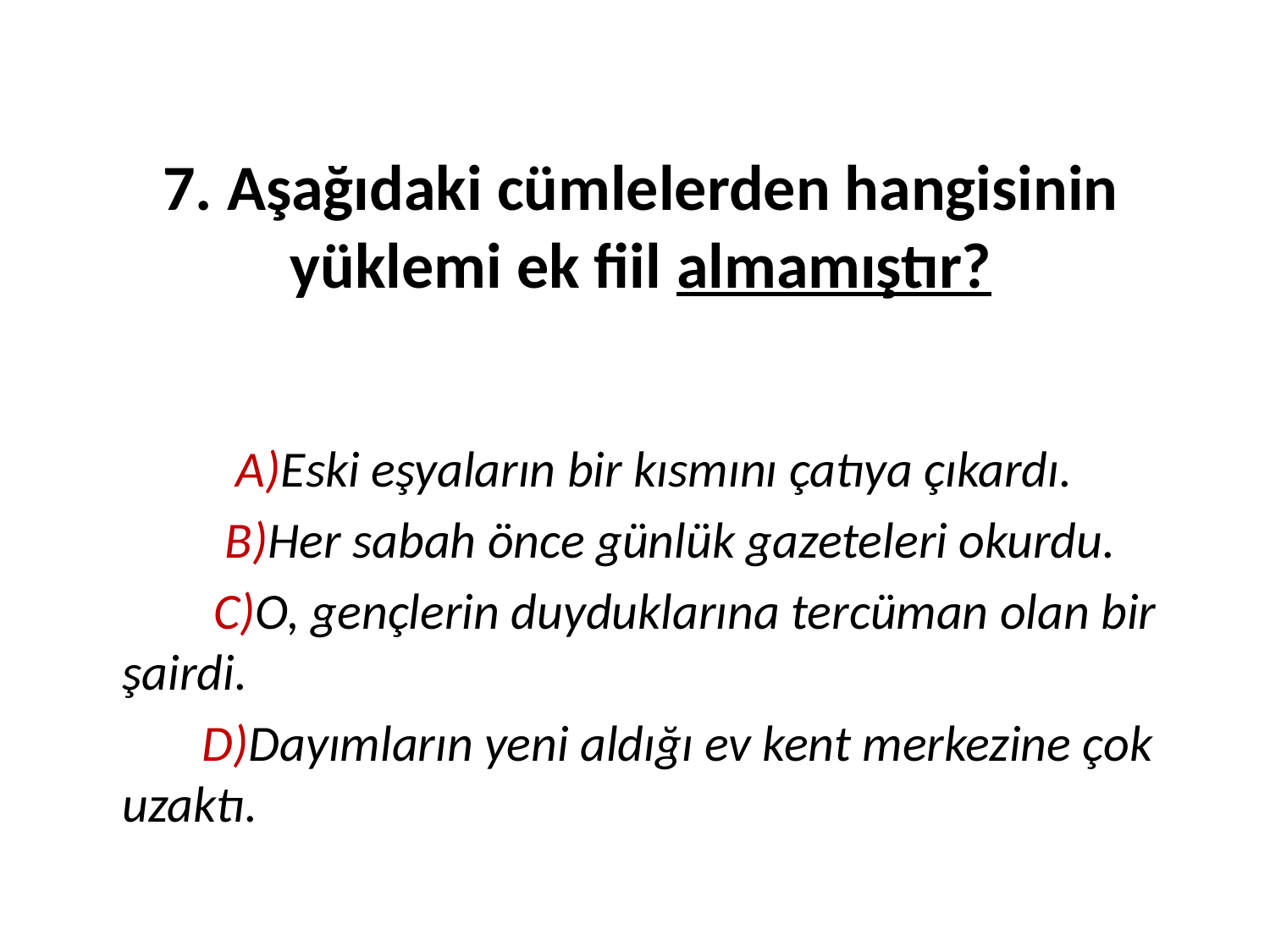

# 7. Aşağıdaki cümlelerden hangisinin yüklemi ek fiil almamıştır?

              A)Eski eşyaların bir kısmını çatıya çıkardı.
             B)Her sabah önce günlük gazeteleri okurdu.
            C)O, gençlerin duyduklarına tercüman olan bir şairdi.
           D)Dayımların yeni aldığı ev kent merkezine çok uzaktı.